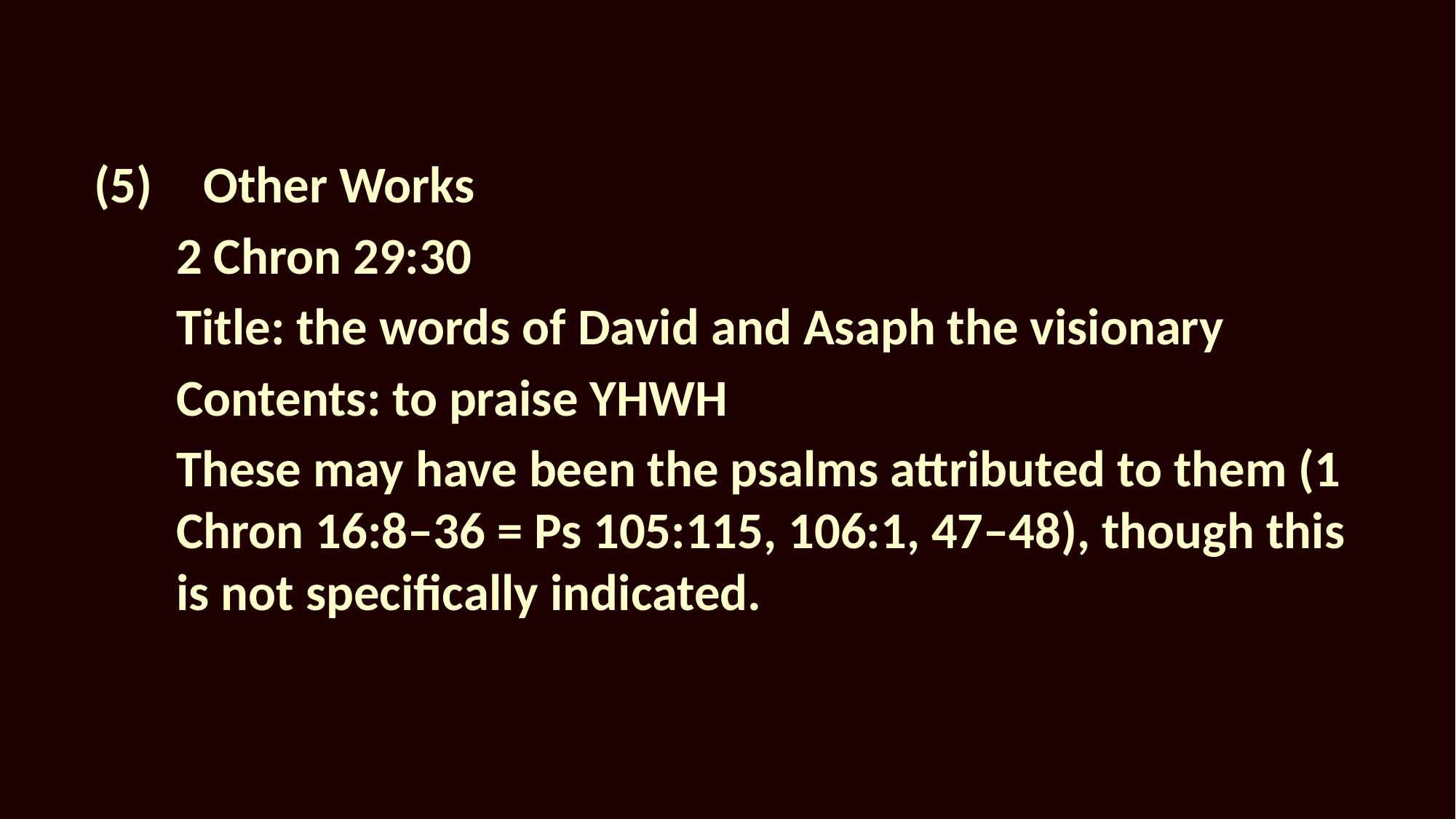

(5)	Other Works
2 Chron 29:30
Title: the words of David and Asaph the visionary
Contents: to praise YHWH
These may have been the psalms attributed to them (1 Chron 16:8–36 = Ps 105:115, 106:1, 47–48), though this is not specifically indicated.